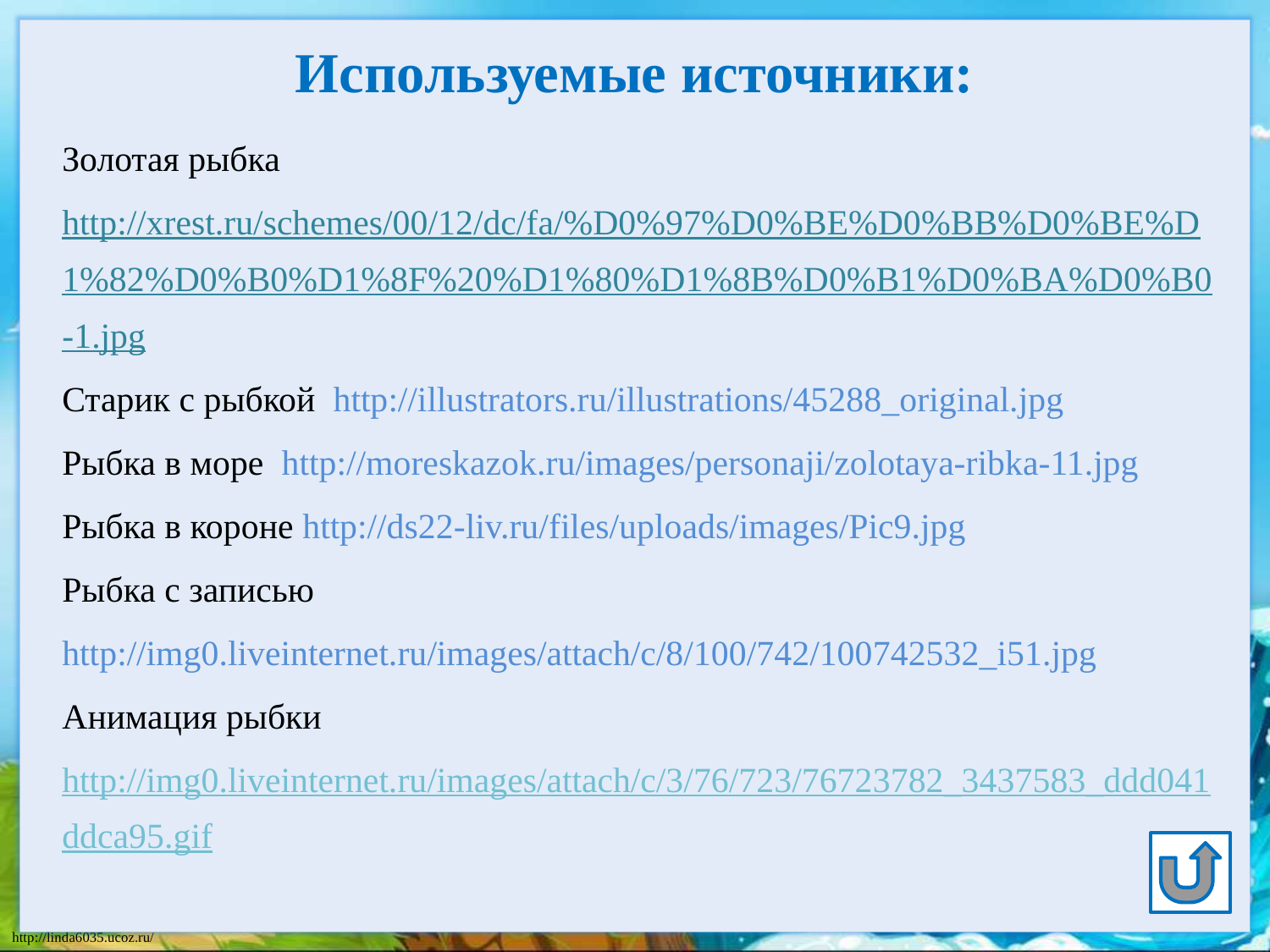

# Используемые источники:
Золотая рыбка http://xrest.ru/schemes/00/12/dc/fa/%D0%97%D0%BE%D0%BB%D0%BE%D1%82%D0%B0%D1%8F%20%D1%80%D1%8B%D0%B1%D0%BA%D0%B0-1.jpg
Старик с рыбкой  http://illustrators.ru/illustrations/45288_original.jpg
Рыбка в море  http://moreskazok.ru/images/personaji/zolotaya-ribka-11.jpg
Рыбка в короне http://ds22-liv.ru/files/uploads/images/Pic9.jpg
Рыбка с записью http://img0.liveinternet.ru/images/attach/c/8/100/742/100742532_i51.jpg
Анимация рыбки http://img0.liveinternet.ru/images/attach/c/3/76/723/76723782_3437583_ddd041ddca95.gif